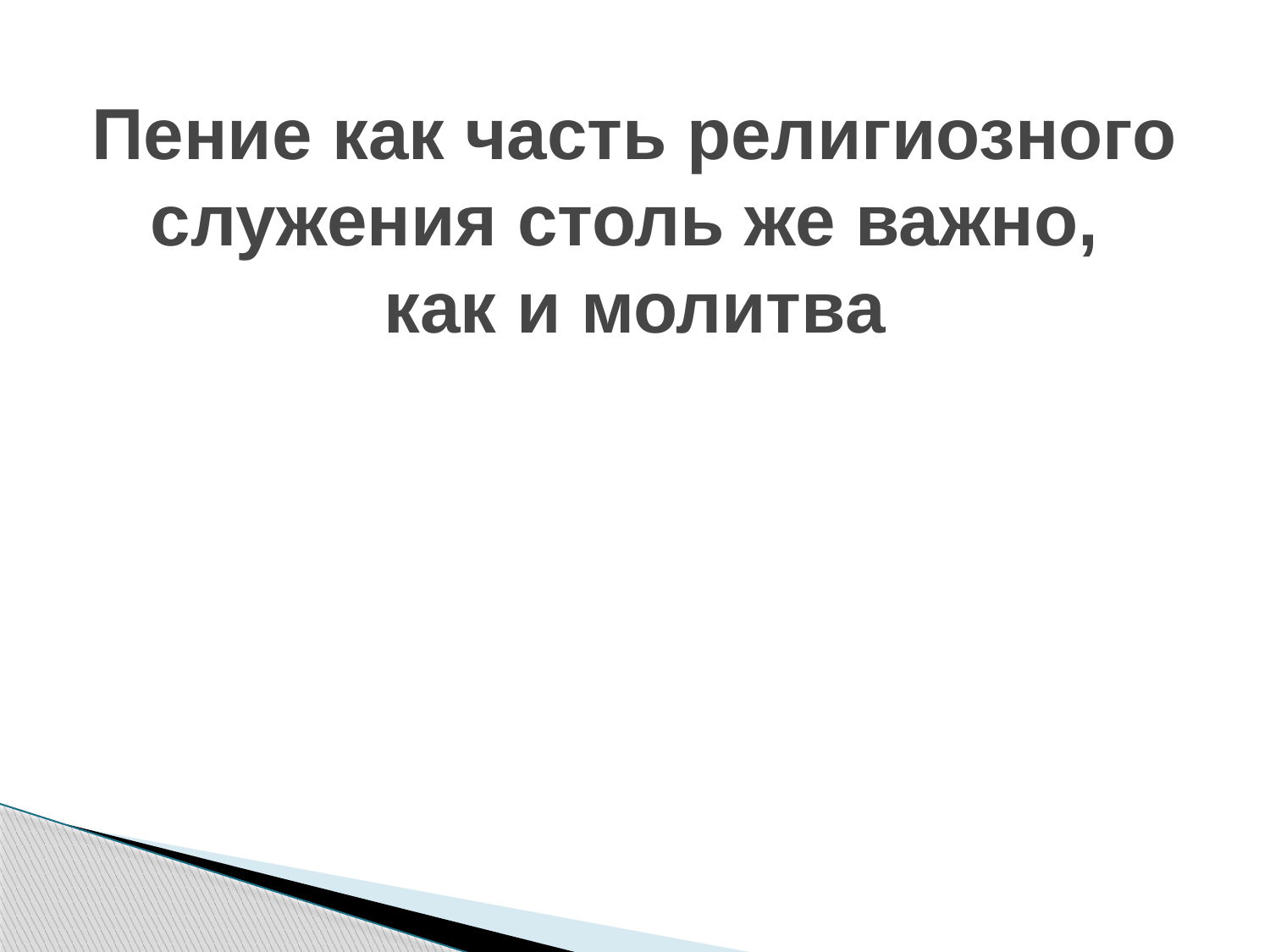

# Пение как часть религиозного служения столь же важно, как и молитва